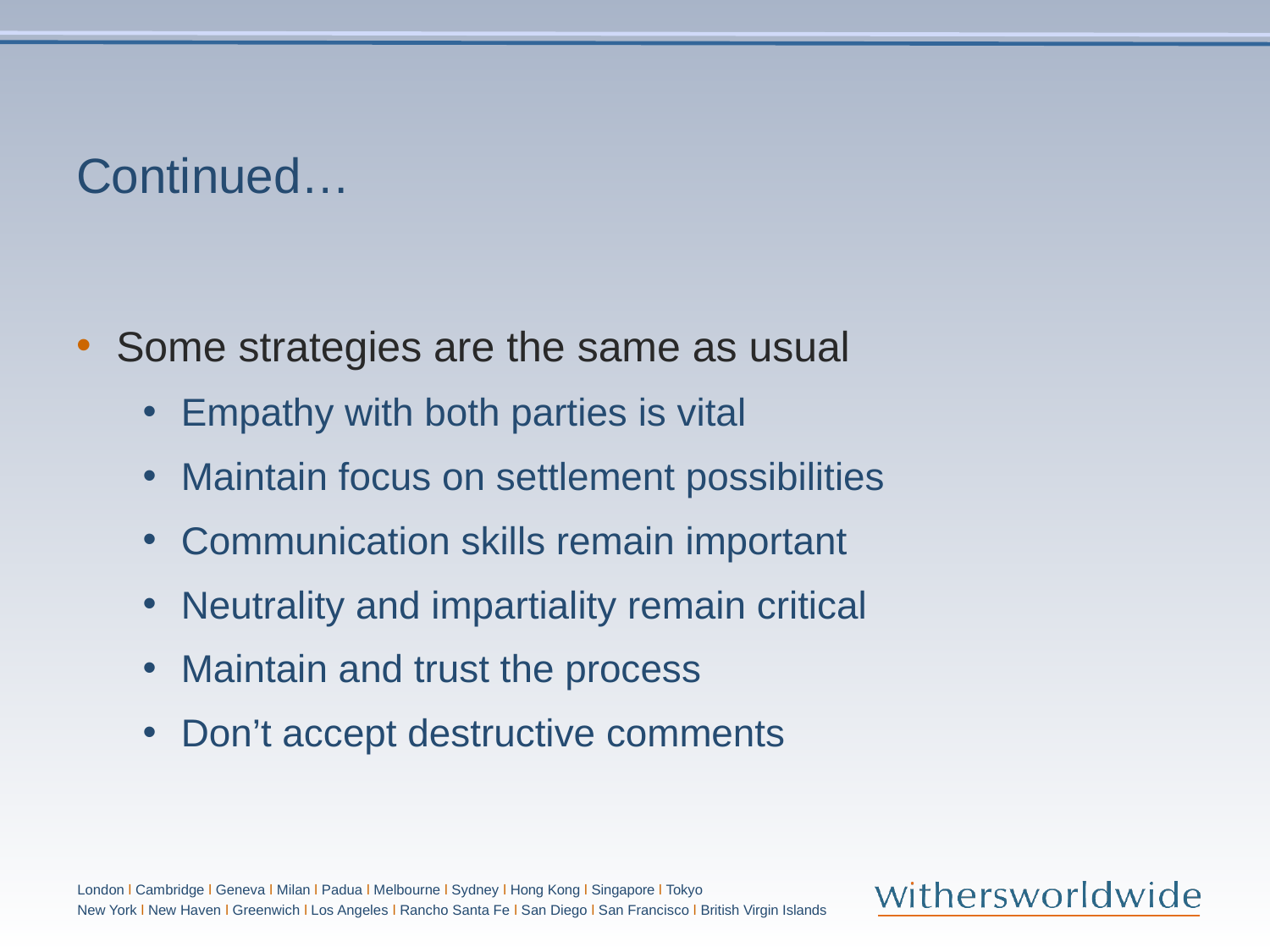

# Continued…
Some strategies are the same as usual
Empathy with both parties is vital
Maintain focus on settlement possibilities
Communication skills remain important
Neutrality and impartiality remain critical
Maintain and trust the process
Don’t accept destructive comments